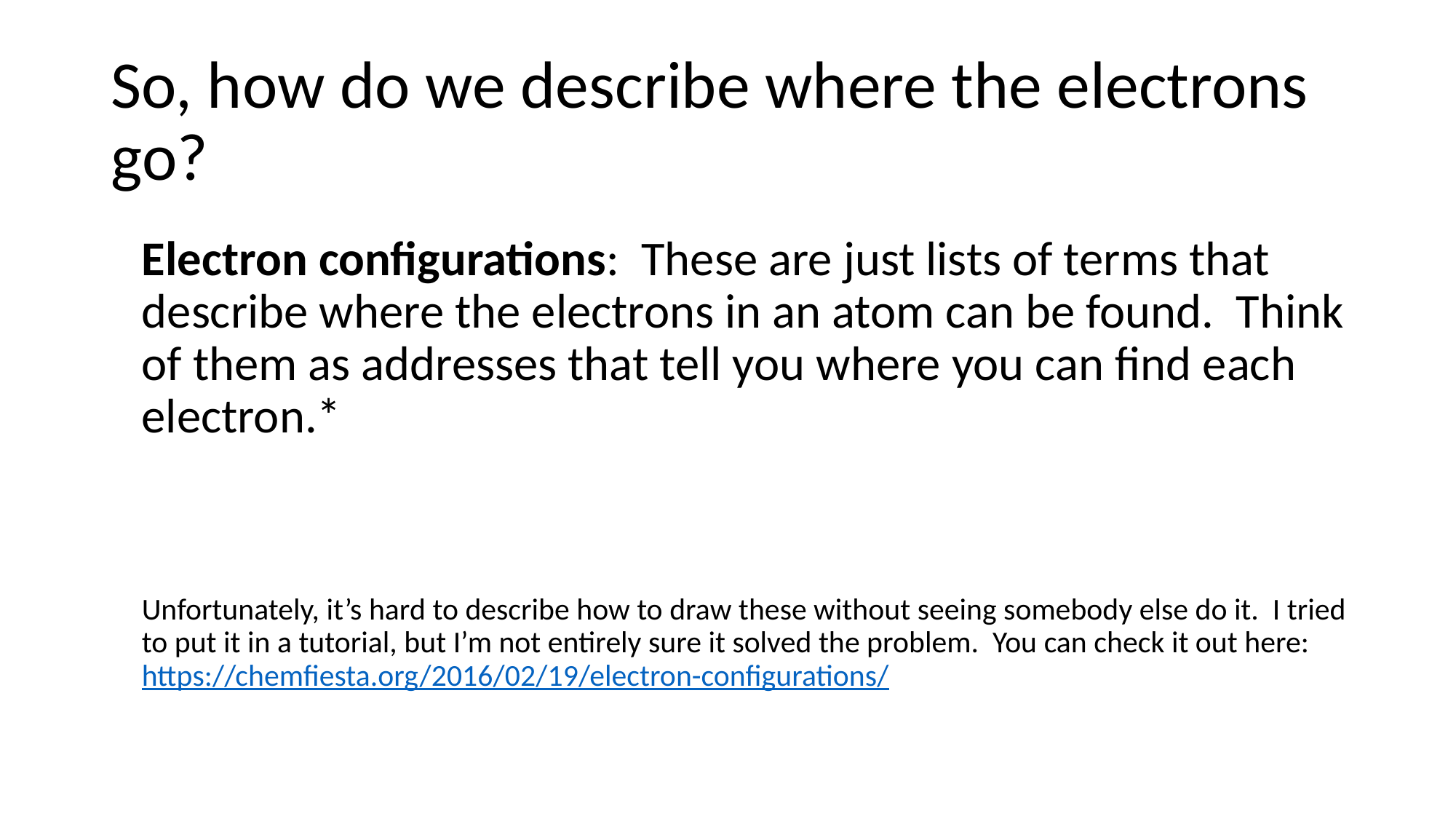

# So, how do we describe where the electrons go?
Electron configurations:  These are just lists of terms that describe where the electrons in an atom can be found.  Think of them as addresses that tell you where you can find each electron.*

Unfortunately, it’s hard to describe how to draw these without seeing somebody else do it.  I tried to put it in a tutorial, but I’m not entirely sure it solved the problem.  You can check it out here: https://chemfiesta.org/2016/02/19/electron-configurations/